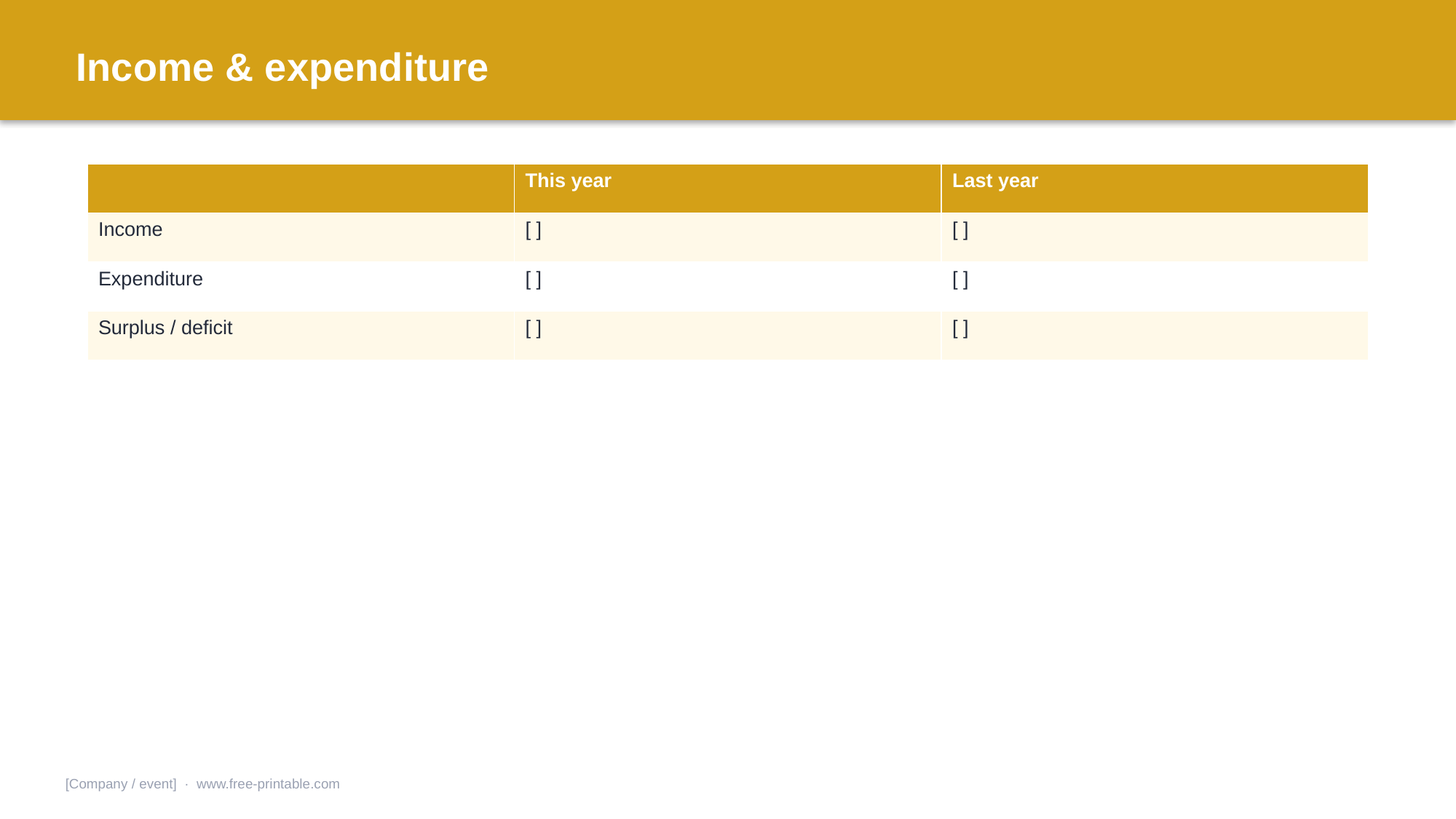

Income & expenditure
|  | This year | Last year |
| --- | --- | --- |
| Income | [ ] | [ ] |
| Expenditure | [ ] | [ ] |
| Surplus / deficit | [ ] | [ ] |
[Company / event]  ·  www.free-printable.com